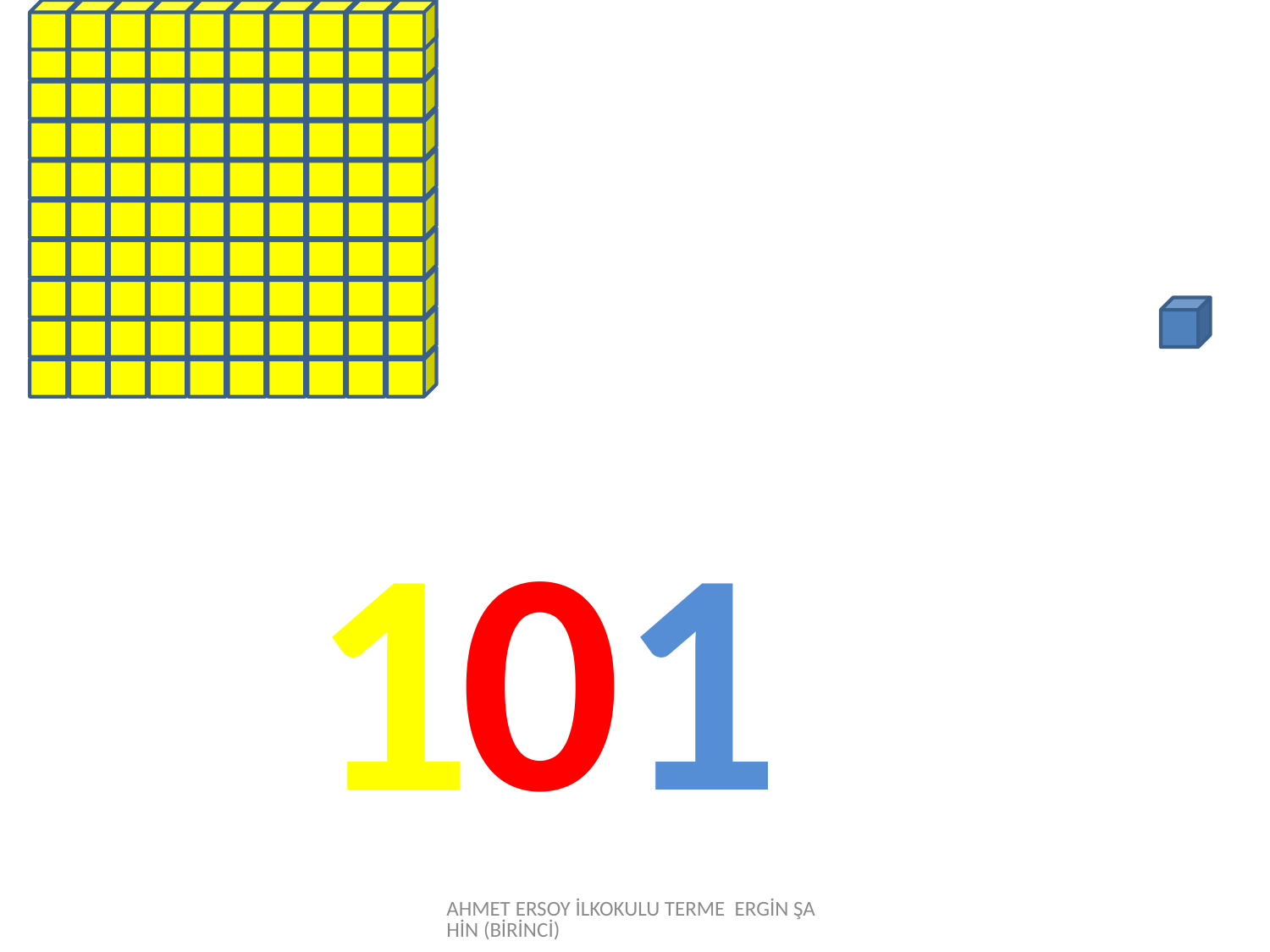

1
1
0
AHMET ERSOY İLKOKULU TERME  ERGİN ŞAHİN (BİRİNCİ)